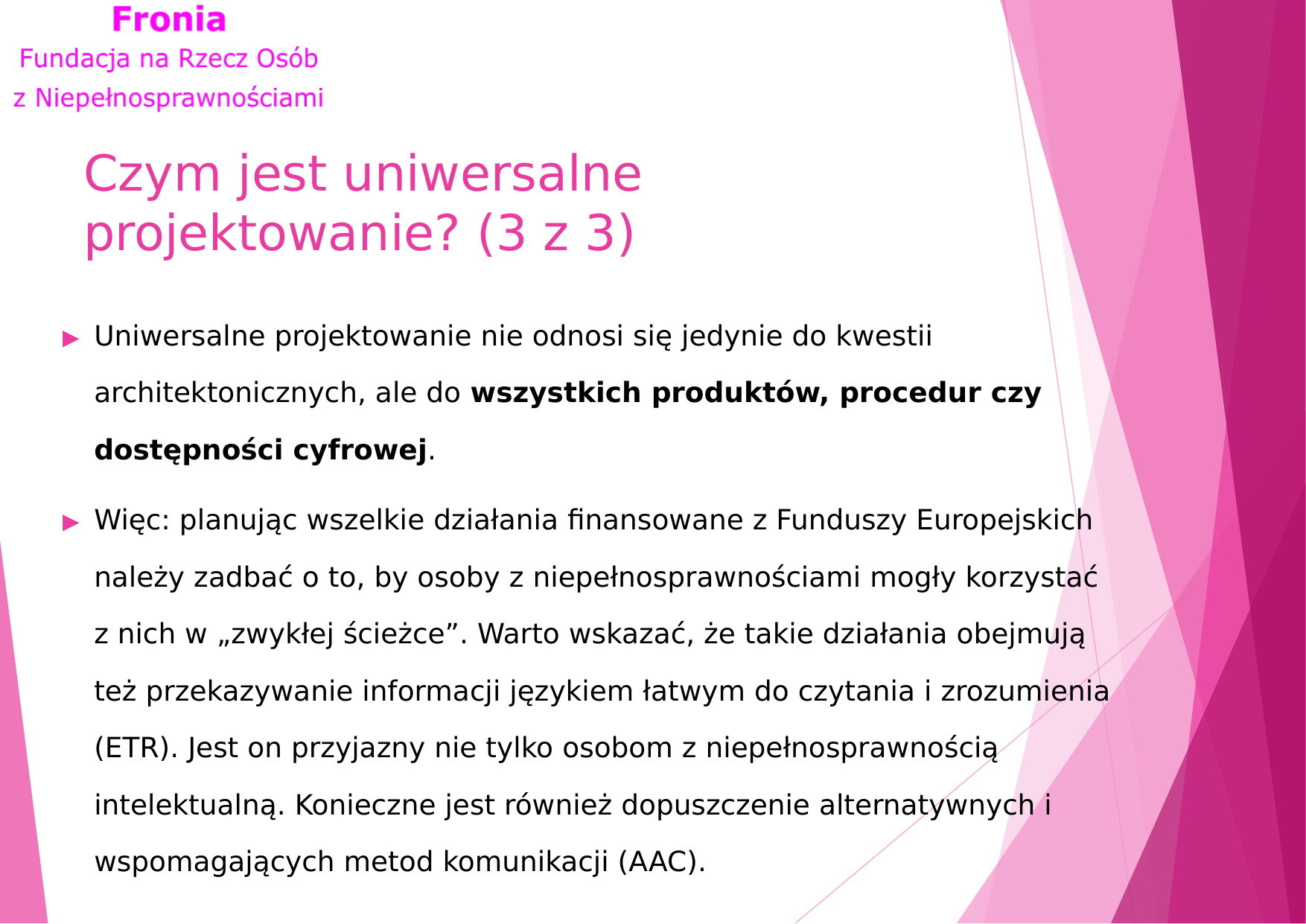

# Czym jest uniwersalne projektowanie? (3 z 3)
Uniwersalne projektowanie nie odnosi się jedynie do kwestii architektonicznych, ale do wszystkich produktów, procedur czy dostępności cyfrowej.
Więc: planując wszelkie działania finansowane z Funduszy Europejskich należy zadbać o to, by osoby z niepełnosprawnościami mogły korzystać z nich w „zwykłej ścieżce”. Warto wskazać, że takie działania obejmują też przekazywanie informacji językiem łatwym do czytania i zrozumienia (ETR). Jest on przyjazny nie tylko osobom z niepełnosprawnością intelektualną. Konieczne jest również dopuszczenie alternatywnych i wspomagających metod komunikacji (AAC).